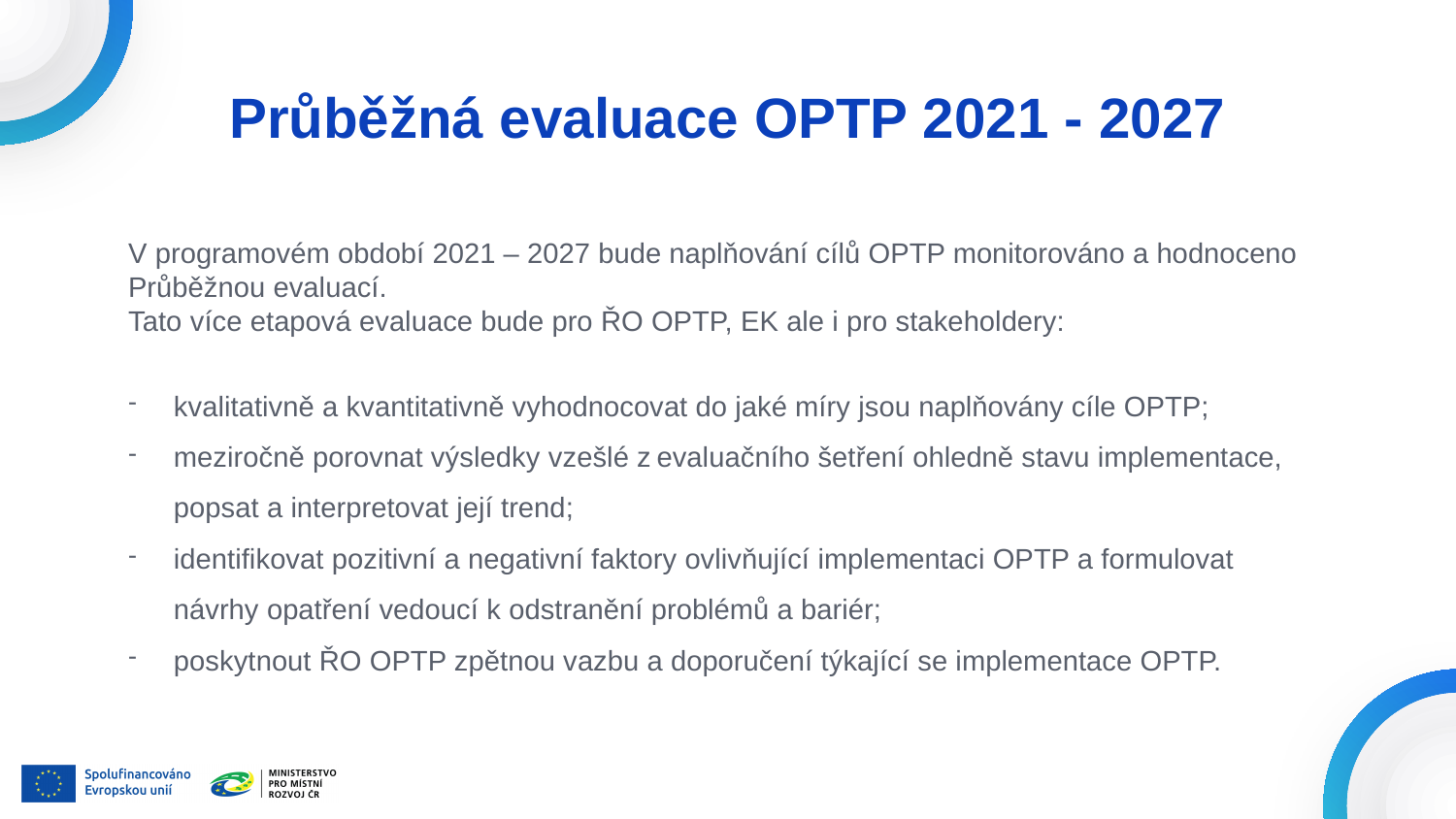

# Průběžná evaluace OPTP 2021 - 2027
V programovém období 2021 – 2027 bude naplňování cílů OPTP monitorováno a hodnoceno Průběžnou evaluací.
Tato více etapová evaluace bude pro ŘO OPTP, EK ale i pro stakeholdery:

kvalitativně a kvantitativně vyhodnocovat do jaké míry jsou naplňovány cíle OPTP;
meziročně porovnat výsledky vzešlé z evaluačního šetření ohledně stavu implementace, popsat a interpretovat její trend;
identifikovat pozitivní a negativní faktory ovlivňující implementaci OPTP a formulovat návrhy opatření vedoucí k odstranění problémů a bariér;
poskytnout ŘO OPTP zpětnou vazbu a doporučení týkající se implementace OPTP.